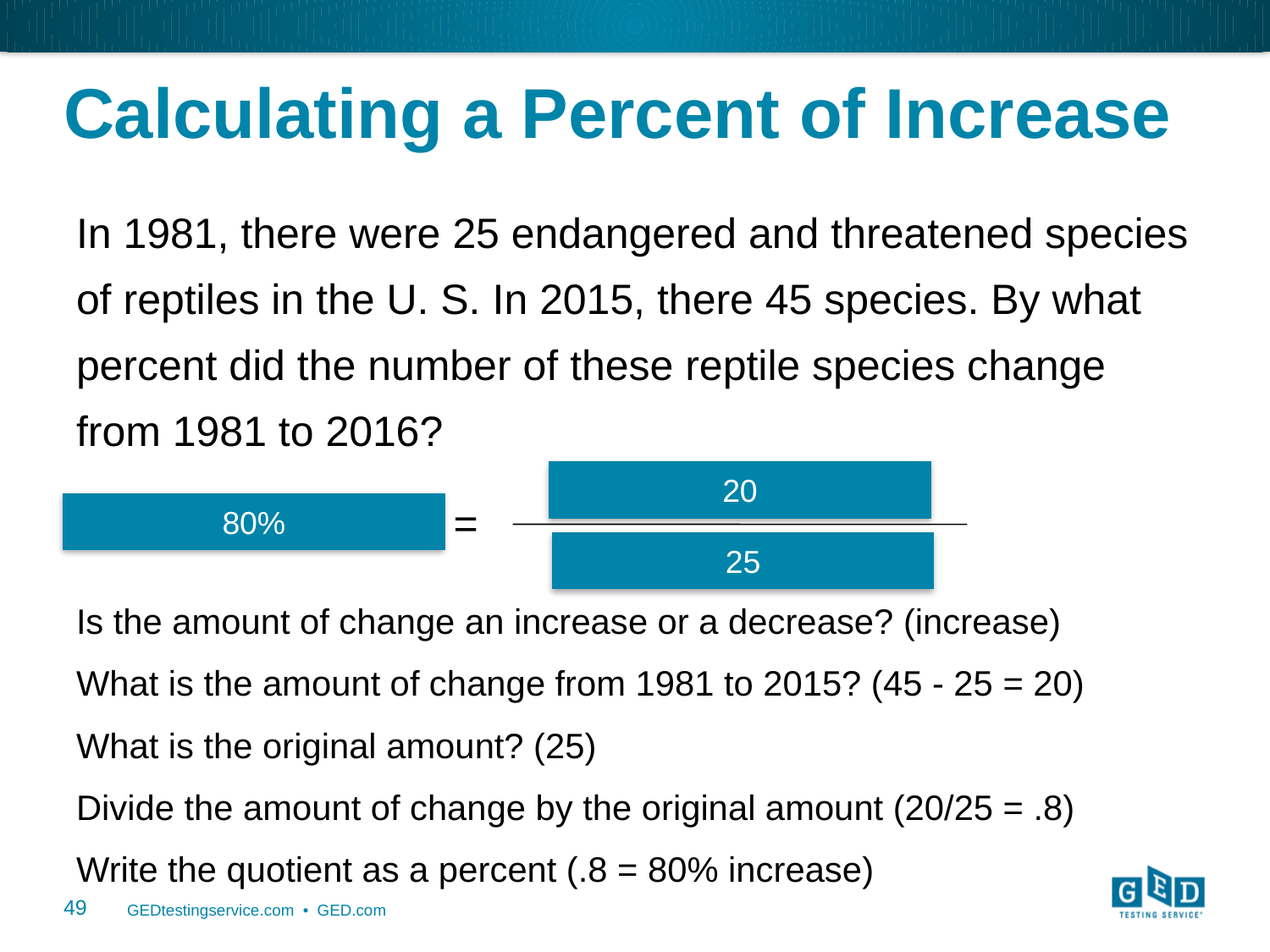

# Calculating a Percent of Increase
In 1981, there were 25 endangered and threatened species of reptiles in the U. S. In 2015, there 45 species. By what percent did the number of these reptile species change from 1981 to 2016?

Is the amount of change an increase or a decrease? (increase)
What is the amount of change from 1981 to 2015? (45 - 25 = 20)
What is the original amount? (25)
Divide the amount of change by the original amount (20/25 = .8)
Write the quotient as a percent (.8 = 80% increase)

20
amount of increase
original amount
percent change =
80%

25
49